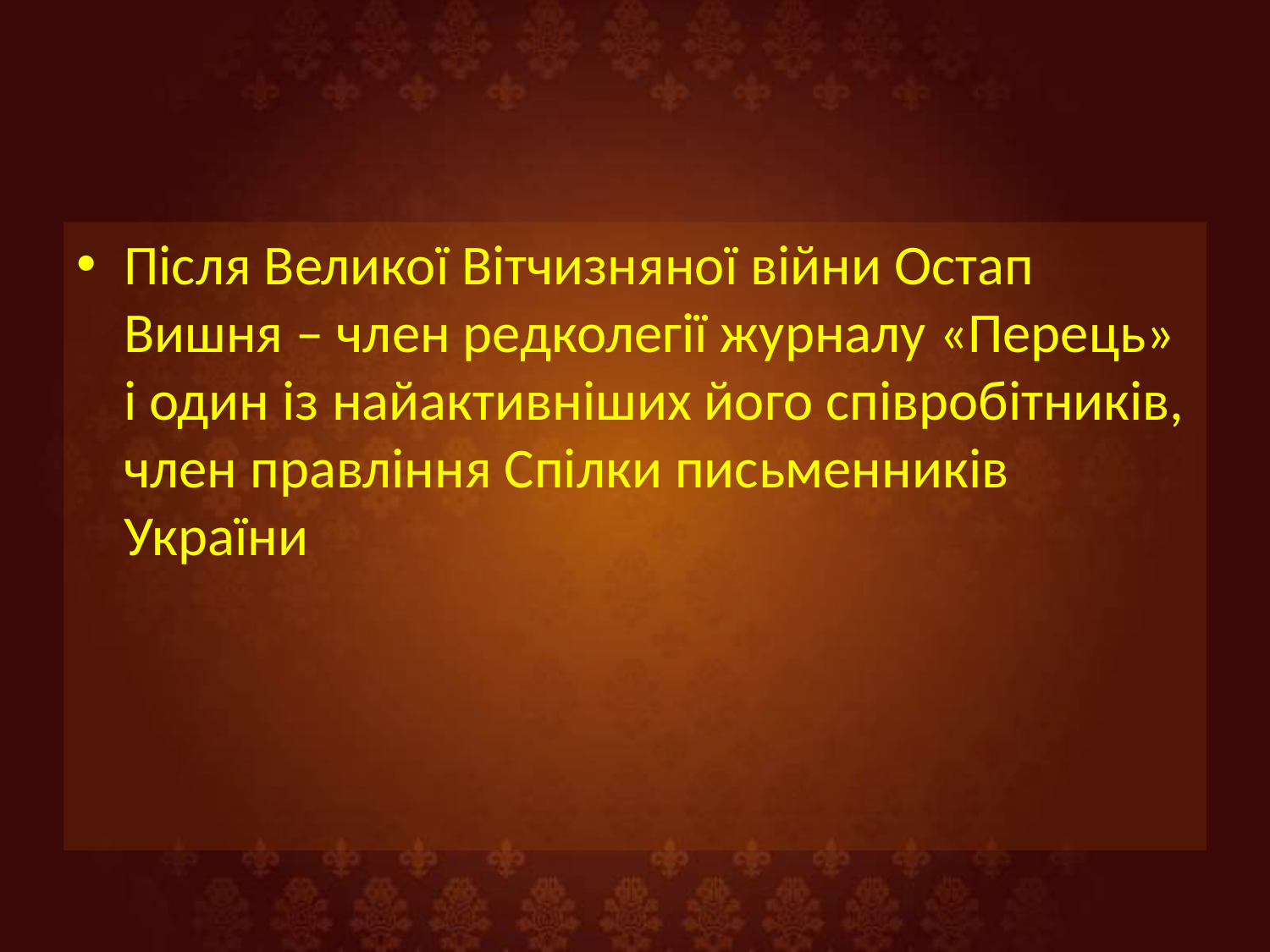

#
Після Великої Вітчизняної війни Остап Вишня – член редколегії журналу «Перець» і один із найактивніших його співробітників, член правління Спілки письменників України